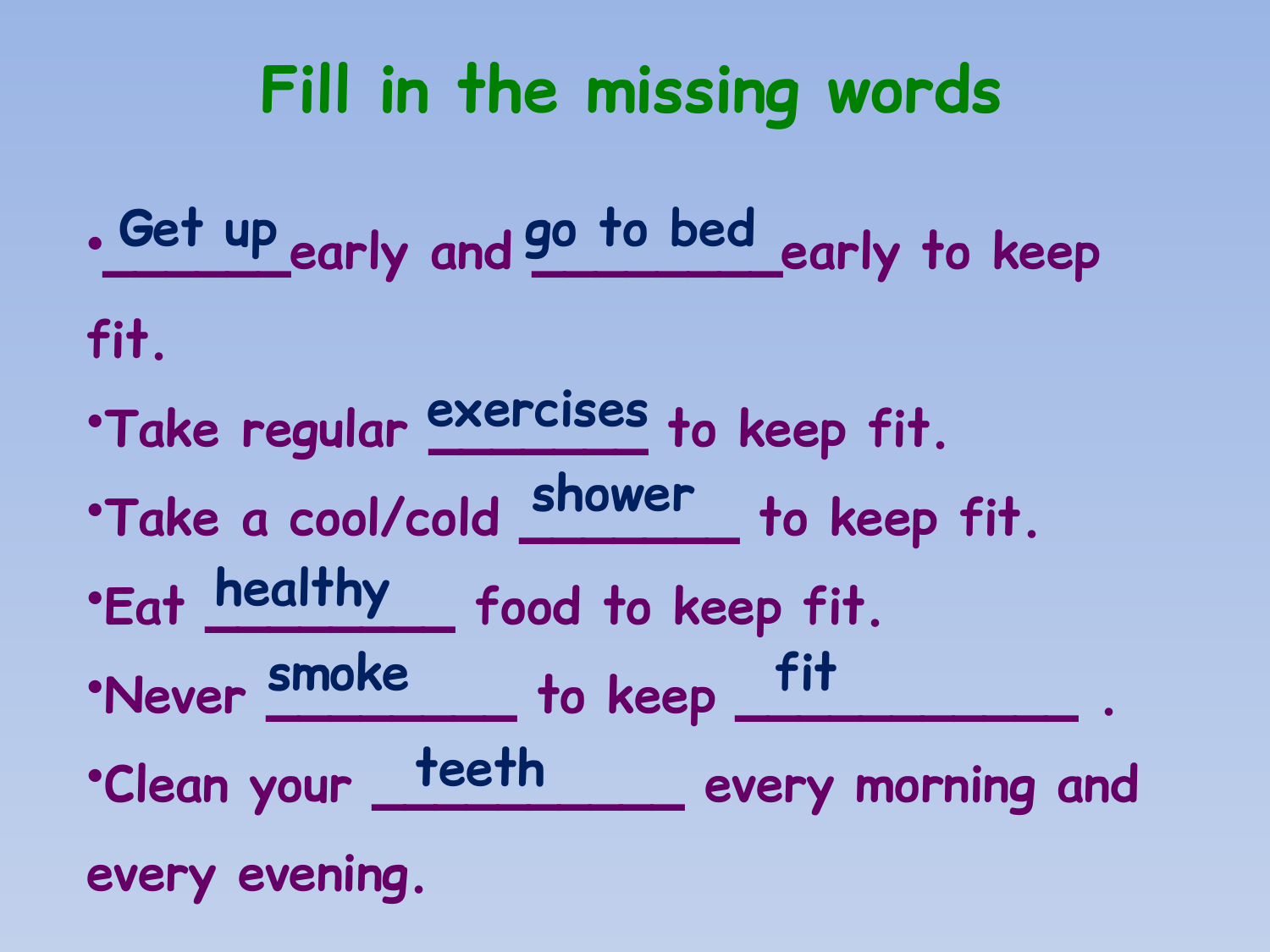

Fill in the missing words
______early and ________early to keep fit.
Take regular _______ to keep fit.
Take a cool/cold _______ to keep fit.
Eat ________ food to keep fit.
Never ________ to keep ___________ .
Clean your __________ every morning and every evening.
Get up
go to bed
exercises
shower
healthy
smoke
fit
teeth